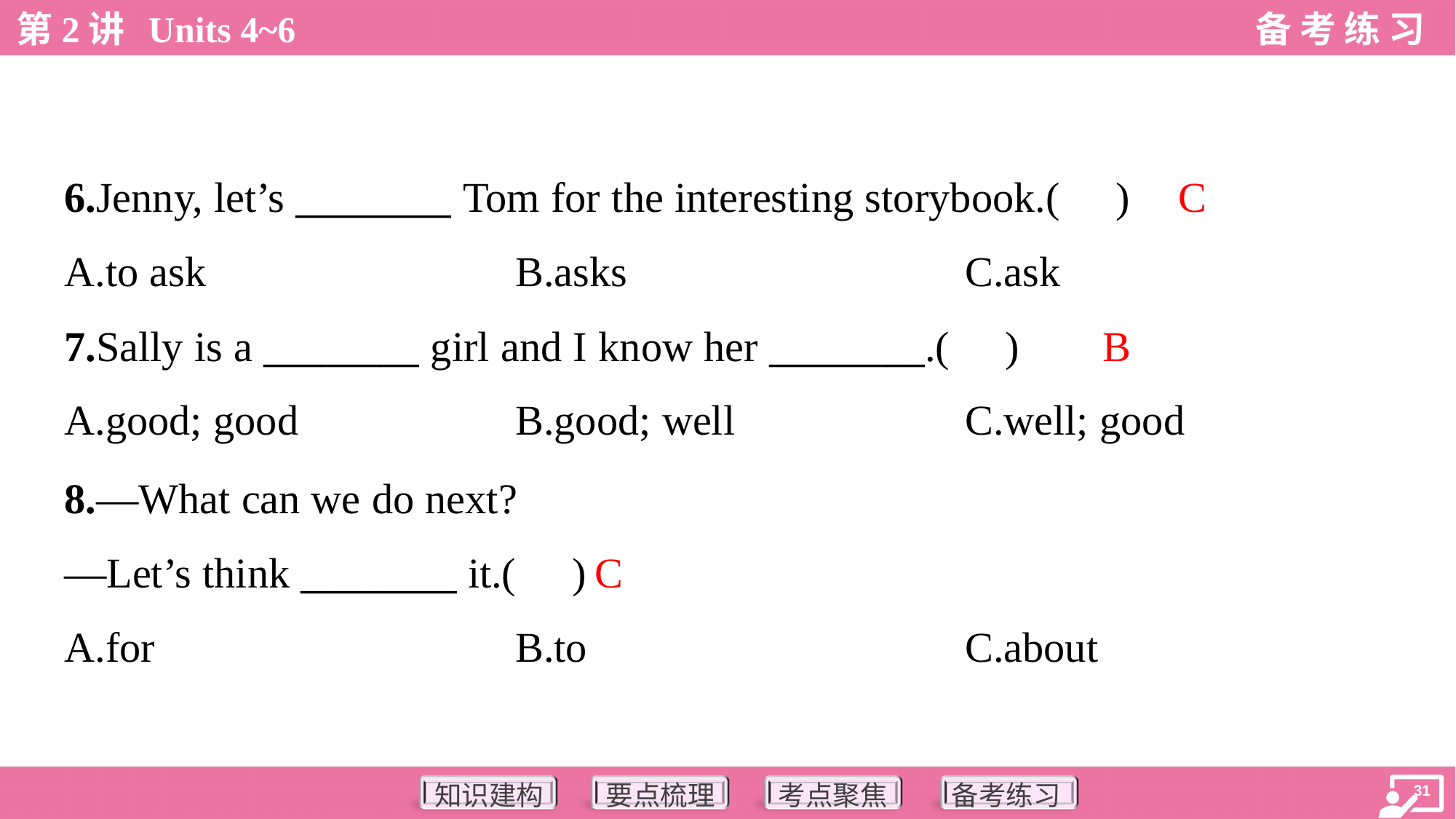

C
6.Jenny, let’s ________ Tom for the interesting storybook.(     )
A.to ask	B.asks	C.ask
B
7.Sally is a ________ girl and I know her ________.(     )
A.good; good	B.good; well	C.well; good
8.—What can we do next?
—Let’s think ________ it.(     )
C
A.for	B.to	C.about